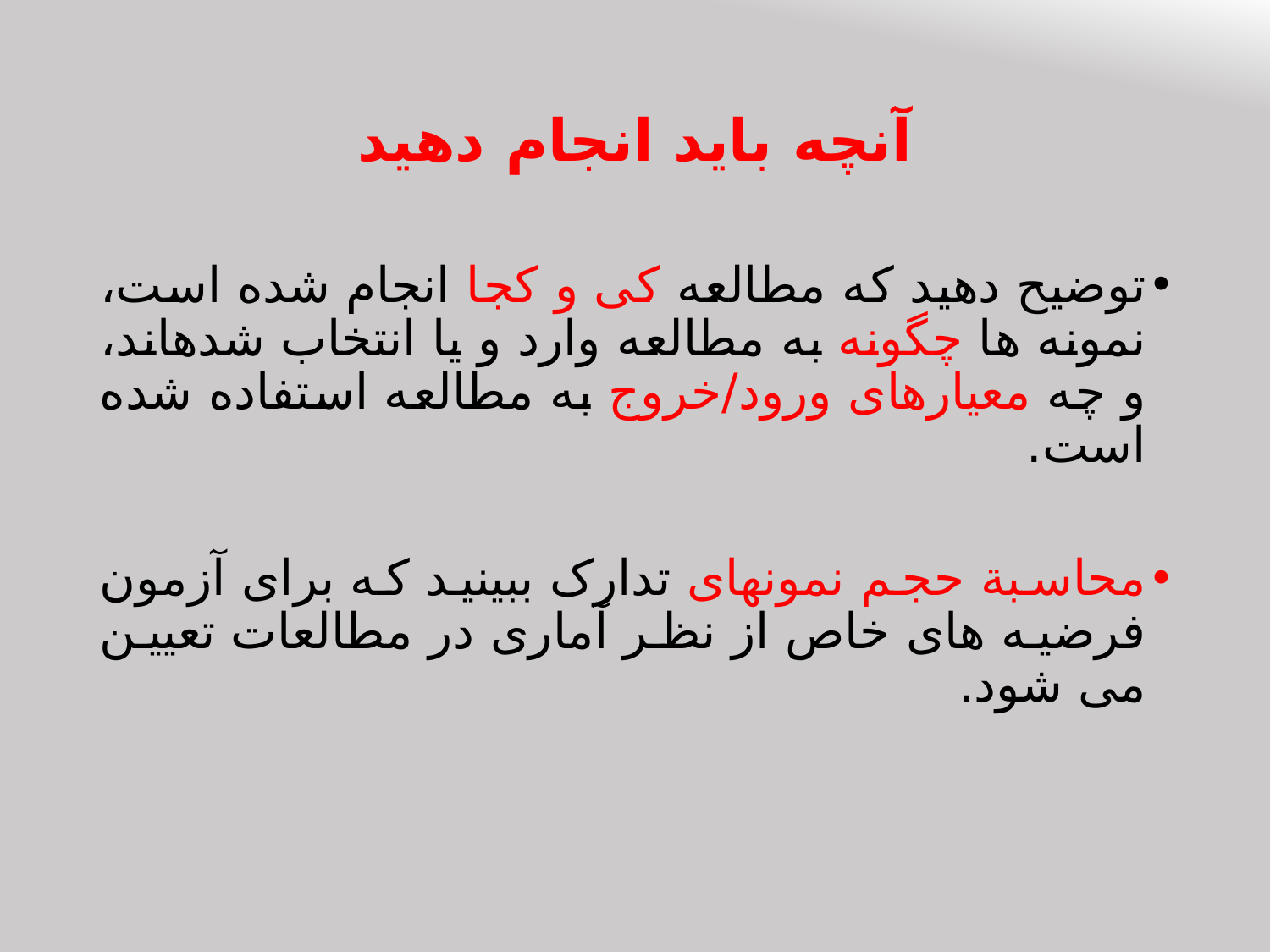

# آنچه باید انجام دهید
توضیح دهید که مطالعه کی و کجا انجام شده است، نمونه ها چگونه به مطالعه وارد و یا انتخاب شده‎اند، و چه معیارهای ورود/خروج به مطالعه استفاده شده است.

محاسبة حجم نمونه‎ای تدارک ببینید که برای آزمون فرضیه های خاص از نظر آماری در مطالعات تعیین می شود.